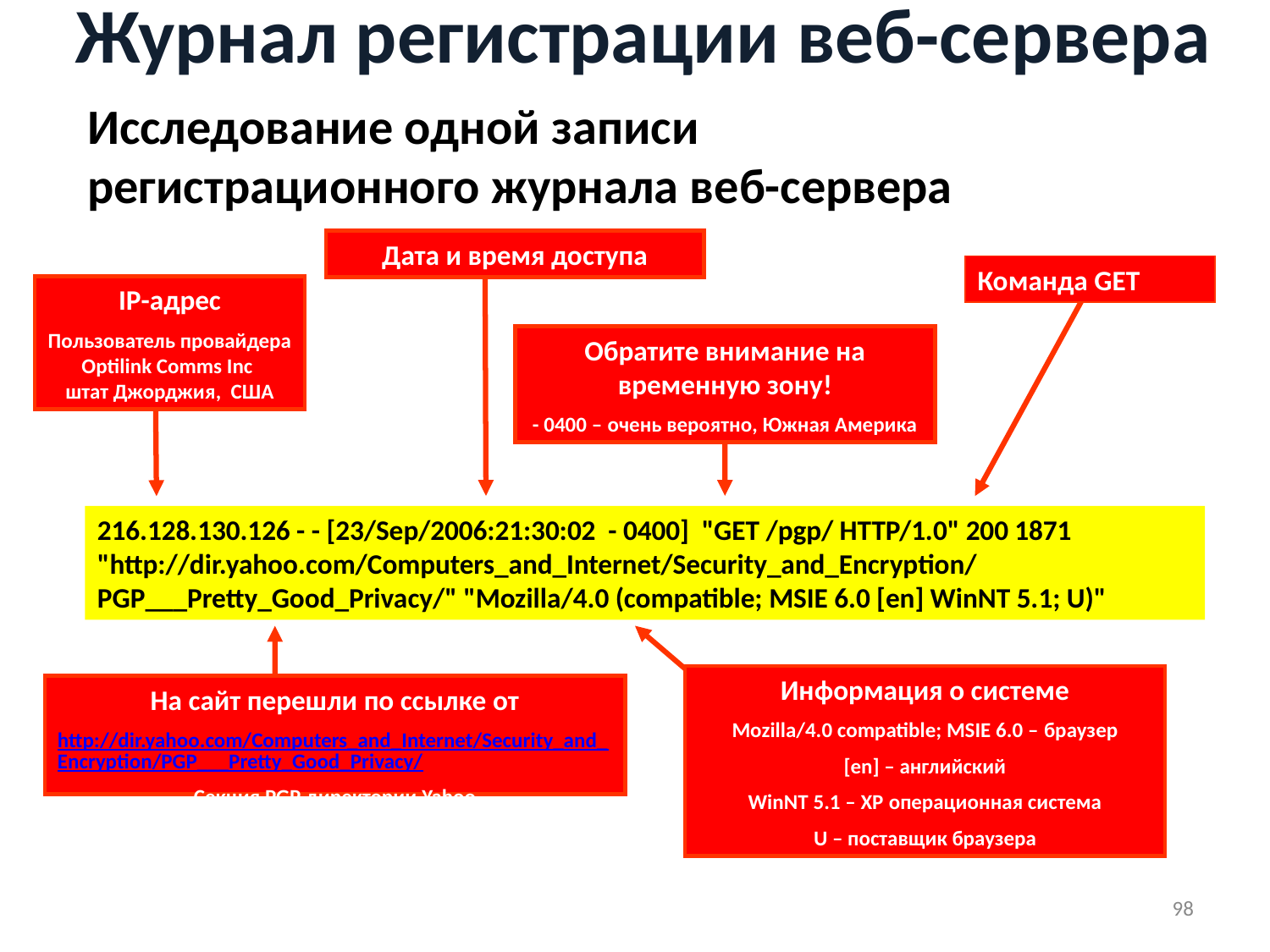

# Журнал регистрации веб-сервера
Исследование одной записи регистрационного журнала веб-сервера
Дата и время доступа
Команда GET

IP-адрес
Пользователь провайдера
Optilink Comms Inc
штат Джорджия,  США

Обратите внимание на временную зону!
- 0400 – очень вероятно, Южная Америка

216.128.130.126 - - [23/Sep/2006:21:30:02  - 0400]  "GET /pgp/ HTTP/1.0" 200 1871 "http://dir.yahoo.com/Computers_and_Internet/Security_and_Encryption/PGP___Pretty_Good_Privacy/" "Mozilla/4.0 (compatible; MSIE 6.0 [en] WinNT 5.1; U)"

Информация о системе
Mozilla/4.0 compatible; MSIE 6.0 – браузер
[en] – английский
WinNT 5.1 – XP операционная система
U – поставщик браузера
На сайт перешли по ссылке от
http://dir.yahoo.com/Computers_and_Internet/Security_and_Encryption/PGP___Pretty_Good_Privacy/
Секция PGP директории Yahoo
98